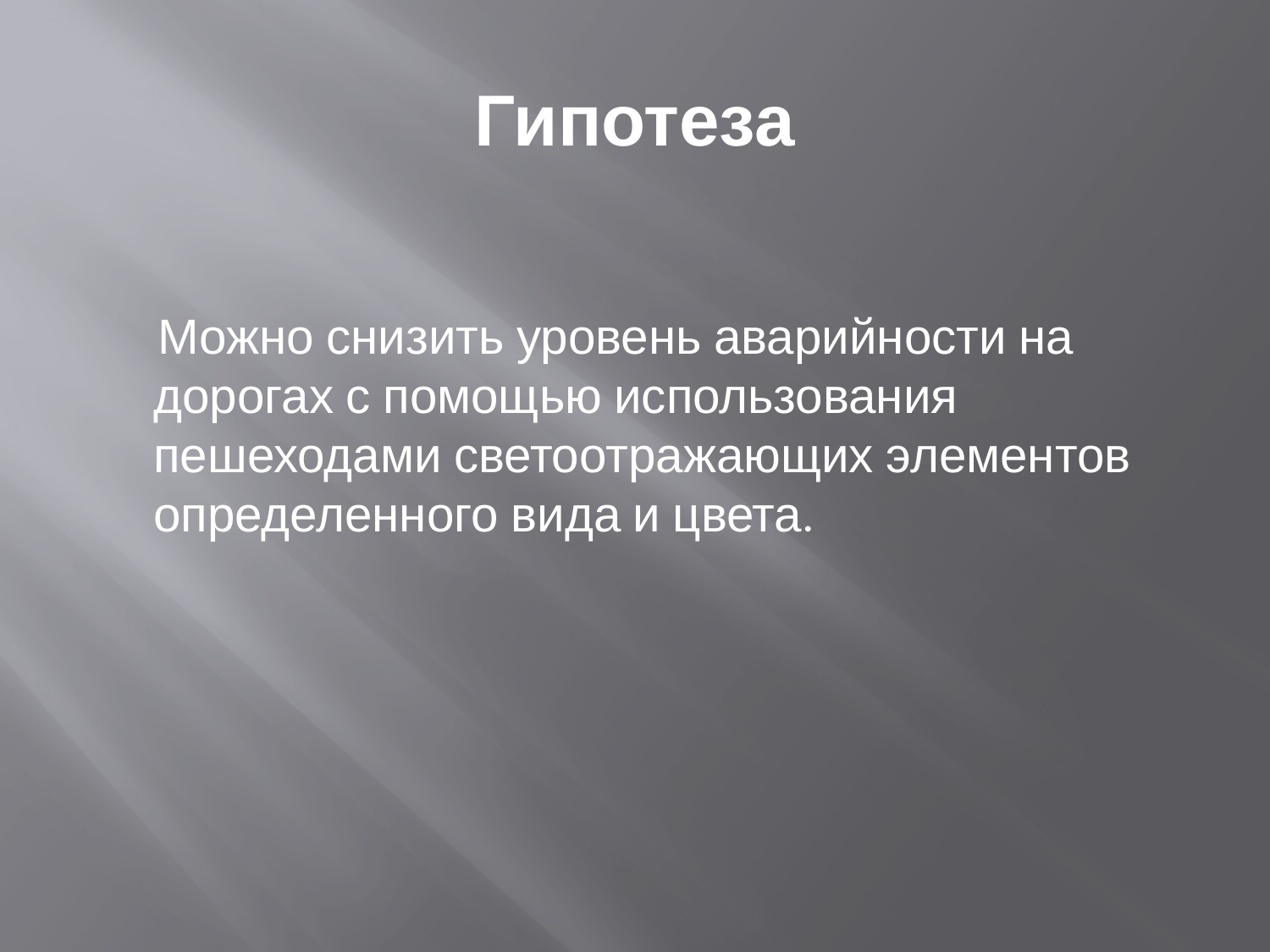

# Гипотеза
     Можно снизить уровень аварийности на дорогах с помощью использования пешеходами светоотражающих элементов определенного вида и цвета.